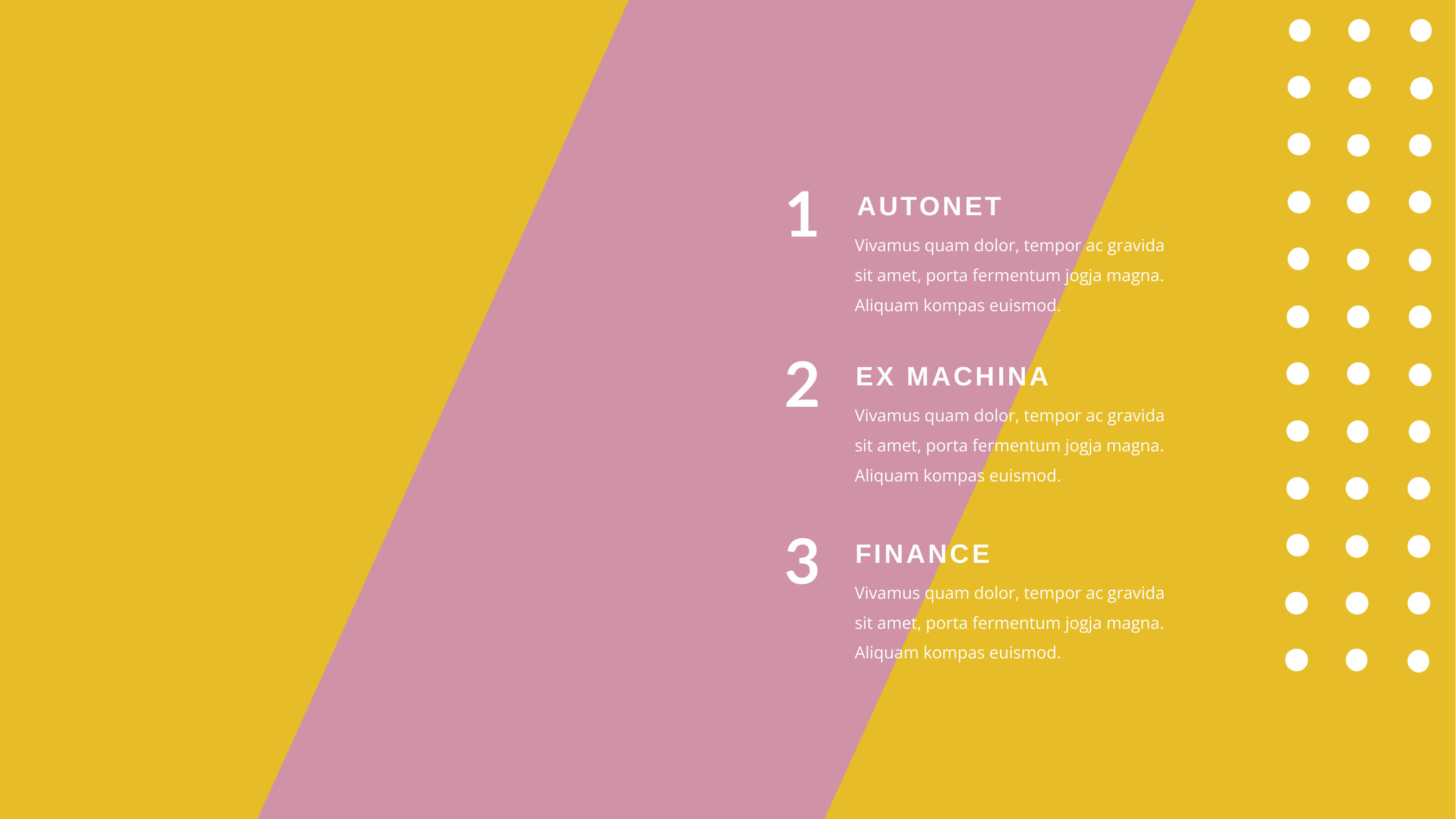

1
AUTONET
Vivamus quam dolor, tempor ac gravida sit amet, porta fermentum jogja magna. Aliquam kompas euismod.
2
EX MACHINA
Vivamus quam dolor, tempor ac gravida sit amet, porta fermentum jogja magna. Aliquam kompas euismod.
3
FINANCE
Vivamus quam dolor, tempor ac gravida sit amet, porta fermentum jogja magna. Aliquam kompas euismod.